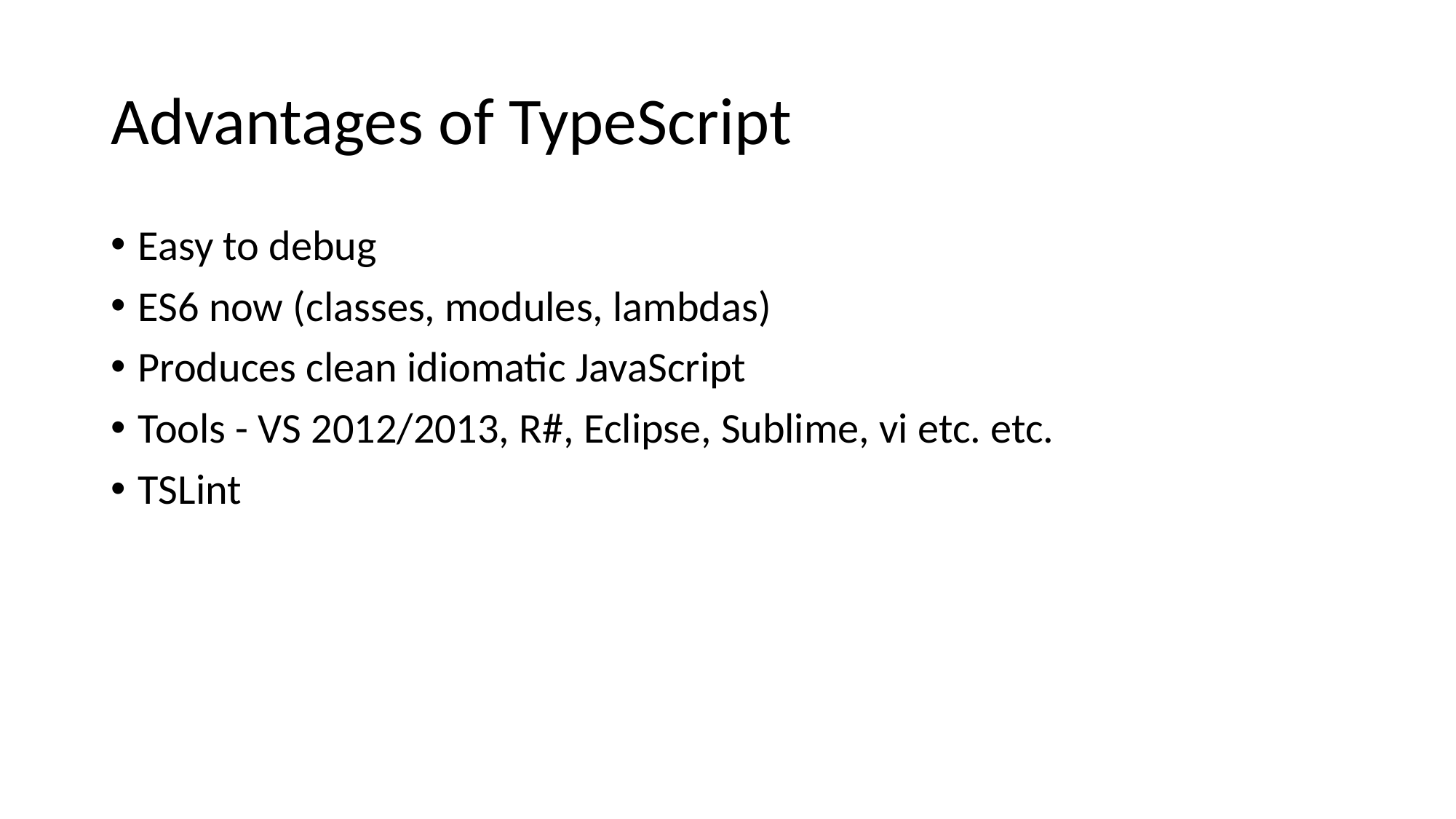

# Advantages of TypeScript
Easy to debug
ES6 now (classes, modules, lambdas)
Produces clean idiomatic JavaScript
Tools - VS 2012/2013, R#, Eclipse, Sublime, vi etc. etc.
TSLint